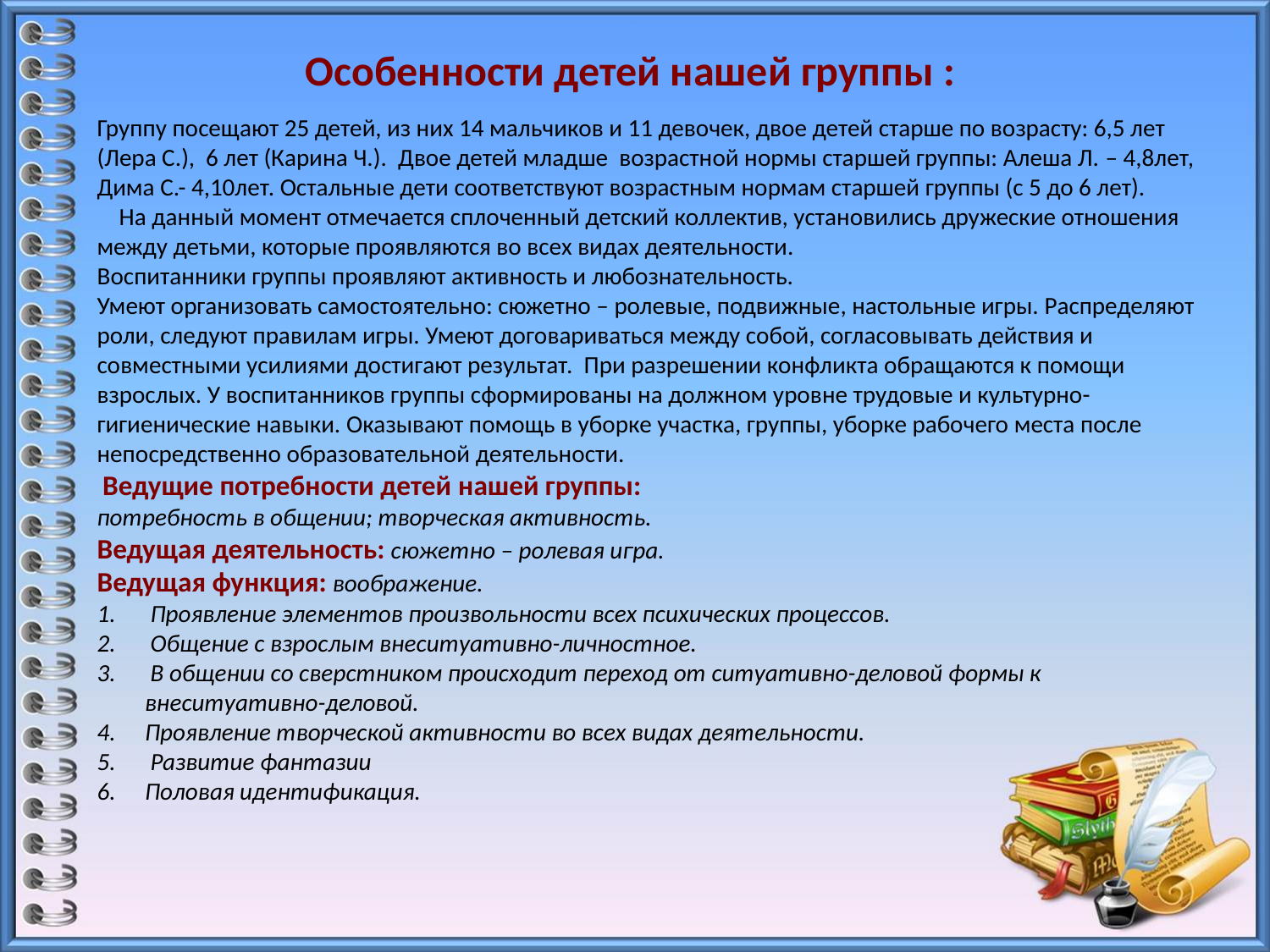

# Особенности детей нашей группы :
Группу посещают 25 детей, из них 14 мальчиков и 11 девочек, двое детей старше по возрасту: 6,5 лет (Лера С.),  6 лет (Карина Ч.).  Двое детей младше  возрастной нормы старшей группы: Алеша Л. – 4,8лет, Дима С.- 4,10лет. Остальные дети соответствуют возрастным нормам старшей группы (с 5 до 6 лет).
    На данный момент отмечается сплоченный детский коллектив, установились дружеские отношения между детьми, которые проявляются во всех видах деятельности.
Воспитанники группы проявляют активность и любознательность.
Умеют организовать самостоятельно: сюжетно – ролевые, подвижные, настольные игры. Распределяют роли, следуют правилам игры. Умеют договариваться между собой, согласовывать действия и совместными усилиями достигают результат.  При разрешении конфликта обращаются к помощи взрослых. У воспитанников группы сформированы на должном уровне трудовые и культурно-гигиенические навыки. Оказывают помощь в уборке участка, группы, уборке рабочего места после непосредственно образовательной деятельности.
 Ведущие потребности детей нашей группы:
потребность в общении; творческая активность.
Ведущая деятельность: сюжетно – ролевая игра.
Ведущая функция: воображение.
 Проявление элементов произвольности всех психических процессов.
 Общение с взрослым внеситуативно-личностное.
 В общении со сверстником происходит переход от ситуативно-деловой формы к внеситуативно-деловой.
Проявление творческой активности во всех видах деятельности.
 Развитие фантазии
Половая идентификация.